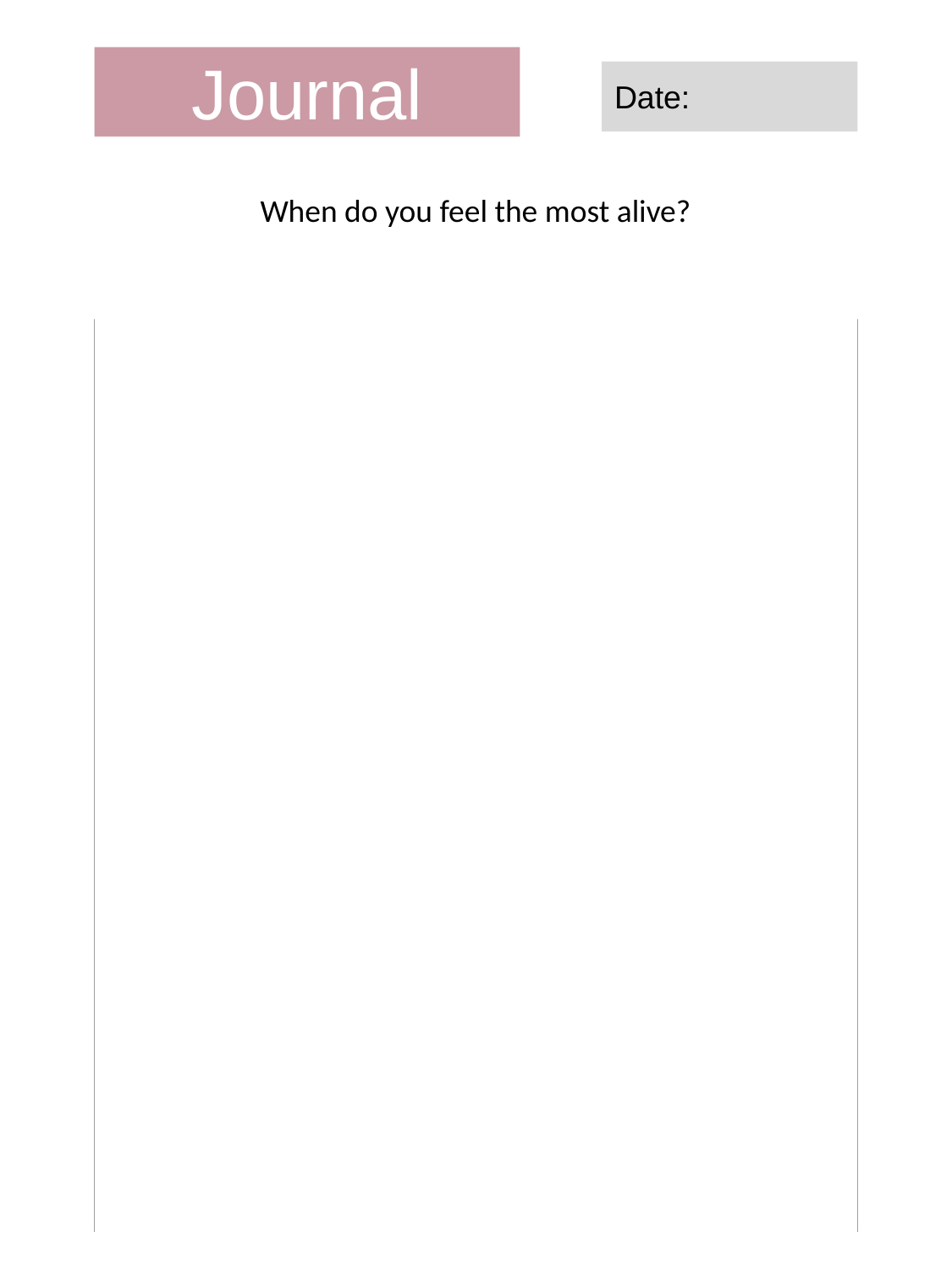

Journal

Date:
When do you feel the most alive?
|  |
| --- |
|  |
|  |
|  |
|  |
|  |
|  |
|  |
|  |
|  |
|  |
|  |
|  |
|  |
|  |
|  |
|  |
|  |
|  |
|  |
|  |
|  |